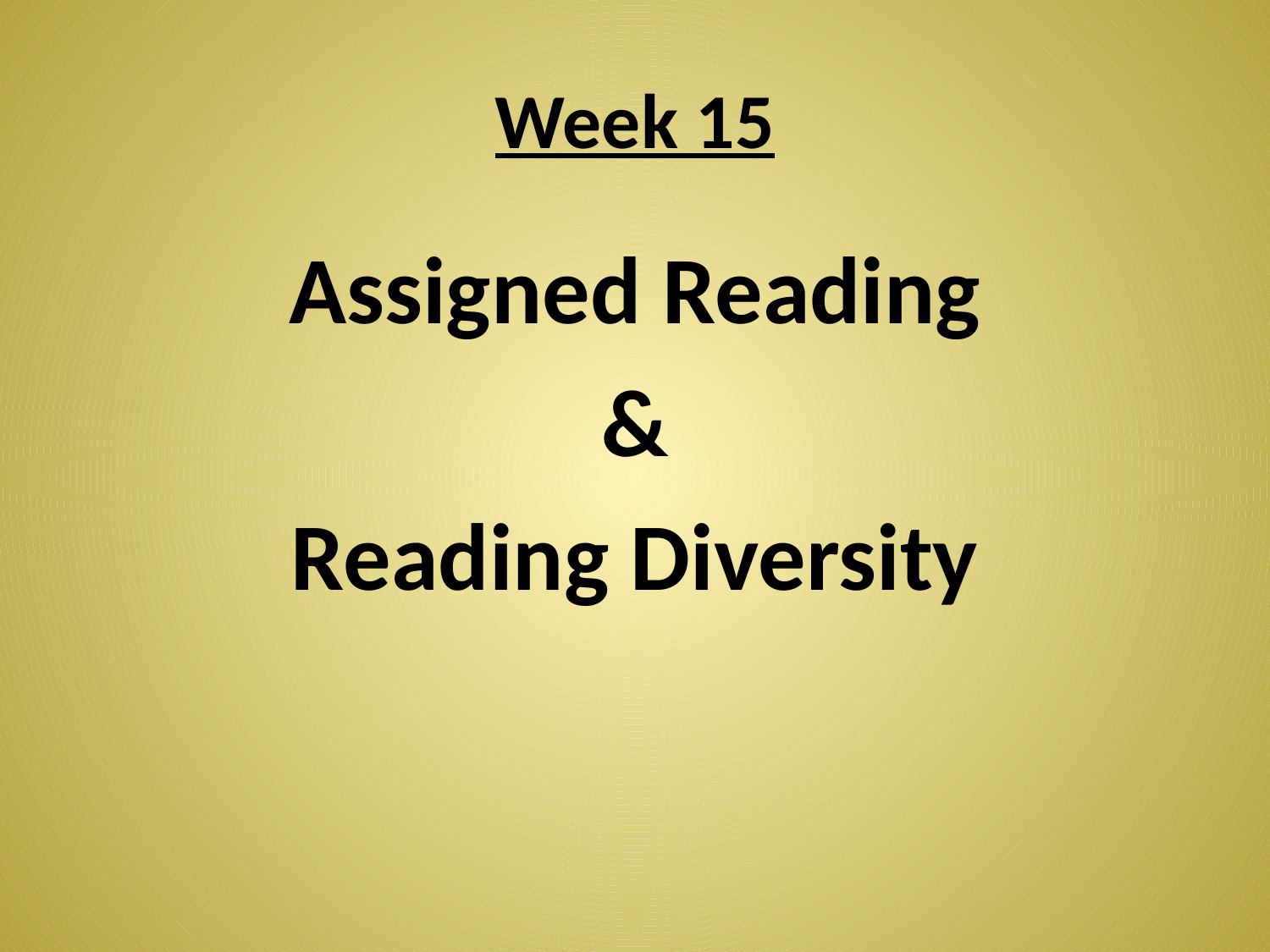

# Week 15
Assigned Reading
&
Reading Diversity